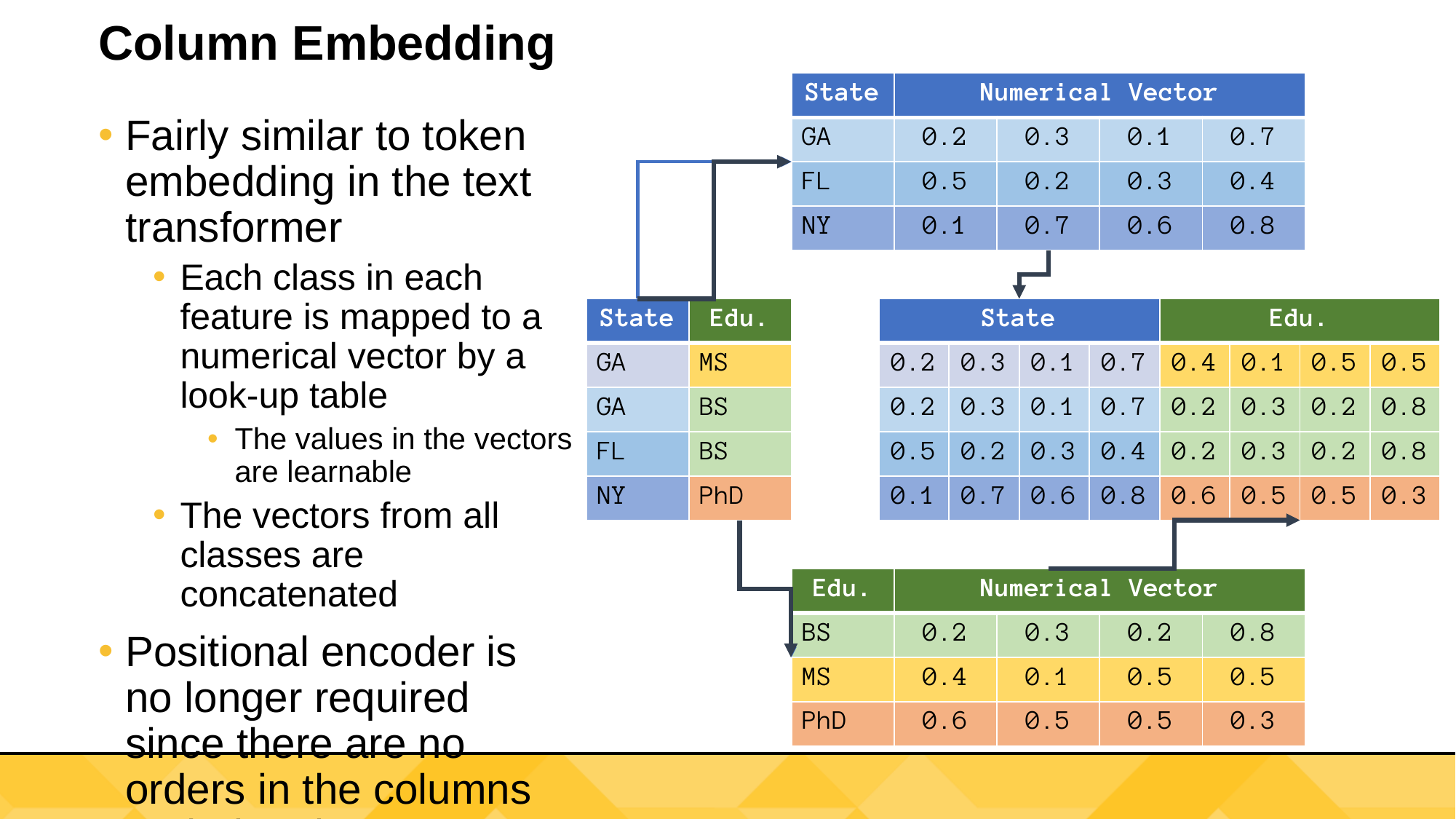

# Column Embedding
| State | Numerical Vector |  |  |  |
| --- | --- | --- | --- | --- |
| GA | 0.2 | 0.3 | 0.1 | 0.7 |
| FL | 0.5 | 0.2 | 0.3 | 0.4 |
| NY | 0.1 | 0.7 | 0.6 | 0.8 |
Fairly similar to token embedding in the text transformer
Each class in each feature is mapped to a numerical vector by a look-up table
The values in the vectors are learnable
The vectors from all classes are concatenated
Positional encoder is no longer required since there are no orders in the columns or their values
| Edu. |  |  |  |
| --- | --- | --- | --- |
| 0.4 | 0.1 | 0.5 | 0.5 |
| 0.2 | 0.3 | 0.2 | 0.8 |
| 0.2 | 0.3 | 0.2 | 0.8 |
| 0.6 | 0.5 | 0.5 | 0.3 |
| State |
| --- |
| GA |
| GA |
| FL |
| NY |
| Edu. |
| --- |
| MS |
| BS |
| BS |
| PhD |
| State |  |  |  |
| --- | --- | --- | --- |
| 0.2 | 0.3 | 0.1 | 0.7 |
| 0.2 | 0.3 | 0.1 | 0.7 |
| 0.5 | 0.2 | 0.3 | 0.4 |
| 0.1 | 0.7 | 0.6 | 0.8 |
| Edu. | Numerical Vector |  |  |  |
| --- | --- | --- | --- | --- |
| BS | 0.2 | 0.3 | 0.2 | 0.8 |
| MS | 0.4 | 0.1 | 0.5 | 0.5 |
| PhD | 0.6 | 0.5 | 0.5 | 0.3 |